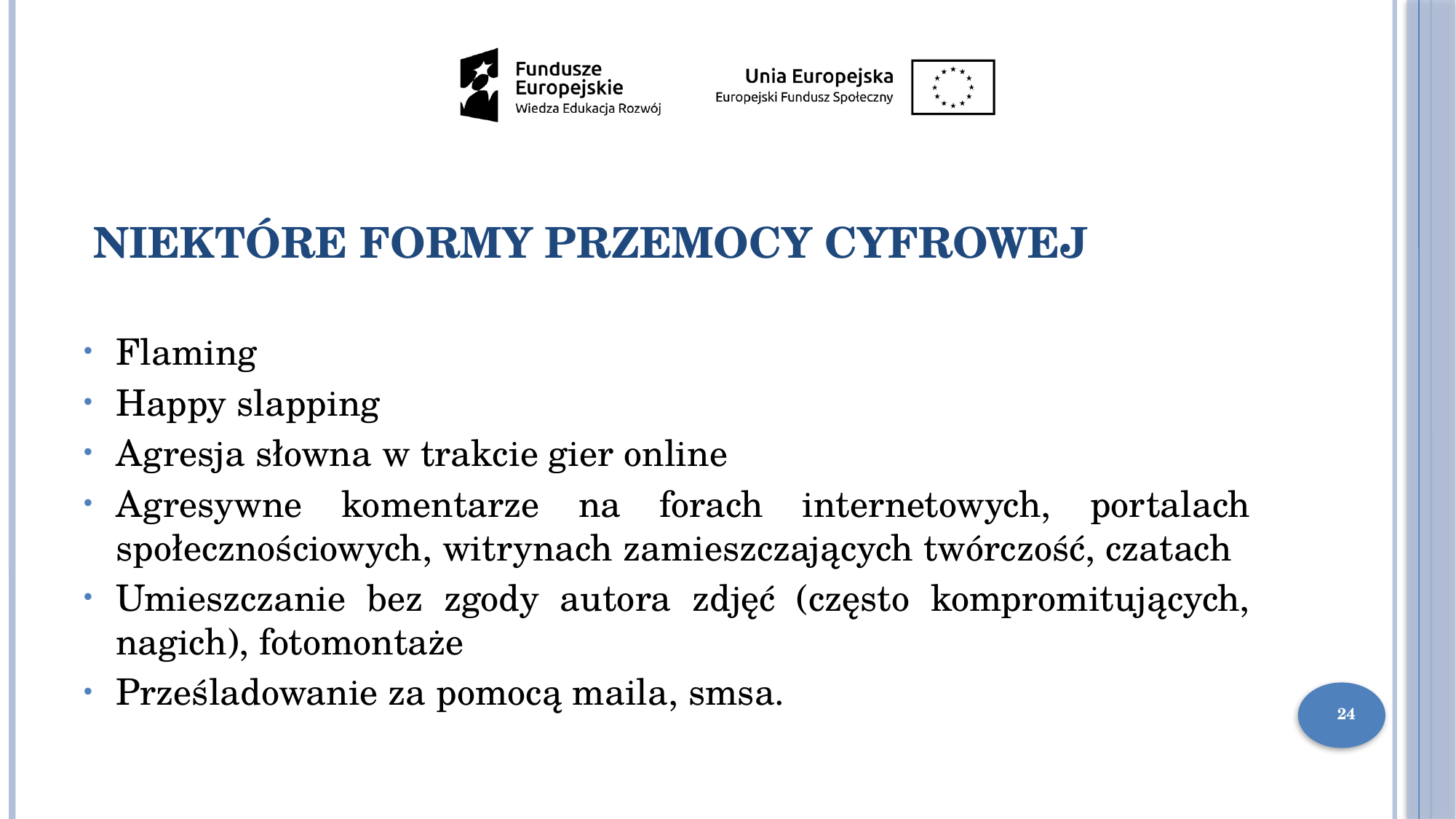

Niektóre formy przemocy cyfrowej
Flaming
Happy slapping
Agresja słowna w trakcie gier online
Agresywne komentarze na forach internetowych, portalach społecznościowych, witrynach zamieszczających twórczość, czatach
Umieszczanie bez zgody autora zdjęć (często kompromitujących, nagich), fotomontaże
Prześladowanie za pomocą maila, smsa.

24